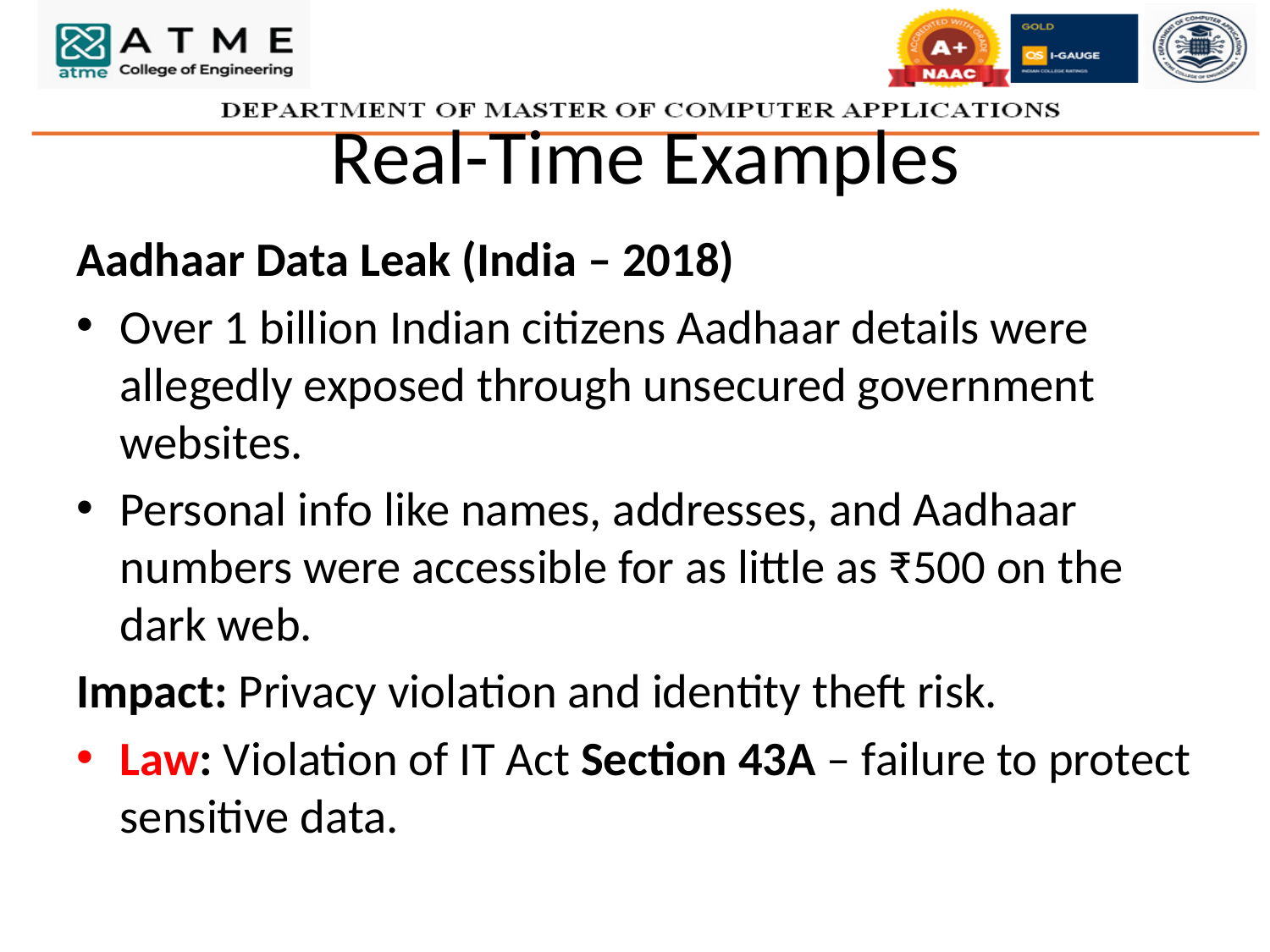

# Real-Time Examples
Aadhaar Data Leak (India – 2018)
Over 1 billion Indian citizens Aadhaar details were allegedly exposed through unsecured government websites.
Personal info like names, addresses, and Aadhaar numbers were accessible for as little as ₹500 on the dark web.
Impact: Privacy violation and identity theft risk.
Law: Violation of IT Act Section 43A – failure to protect sensitive data.